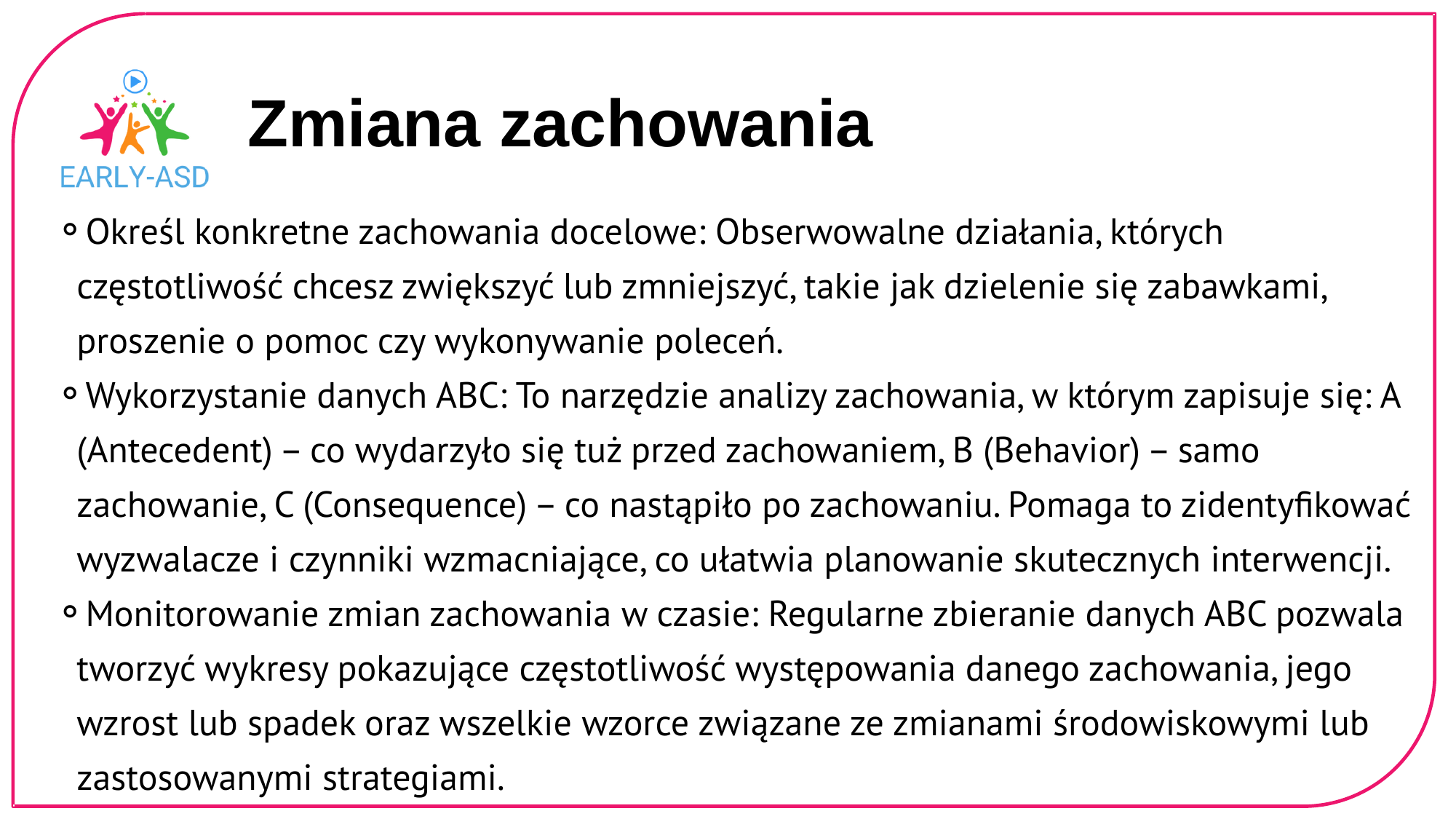

Zmiana zachowania

Określ konkretne zachowania docelowe: Obserwowalne działania, których częstotliwość chcesz zwiększyć lub zmniejszyć, takie jak dzielenie się zabawkami, proszenie o pomoc czy wykonywanie poleceń.
Wykorzystanie danych ABC: To narzędzie analizy zachowania, w którym zapisuje się: A (Antecedent) – co wydarzyło się tuż przed zachowaniem, B (Behavior) – samo zachowanie, C (Consequence) – co nastąpiło po zachowaniu. Pomaga to zidentyfikować wyzwalacze i czynniki wzmacniające, co ułatwia planowanie skutecznych interwencji.
Monitorowanie zmian zachowania w czasie: Regularne zbieranie danych ABC pozwala tworzyć wykresy pokazujące częstotliwość występowania danego zachowania, jego wzrost lub spadek oraz wszelkie wzorce związane ze zmianami środowiskowymi lub zastosowanymi strategiami.